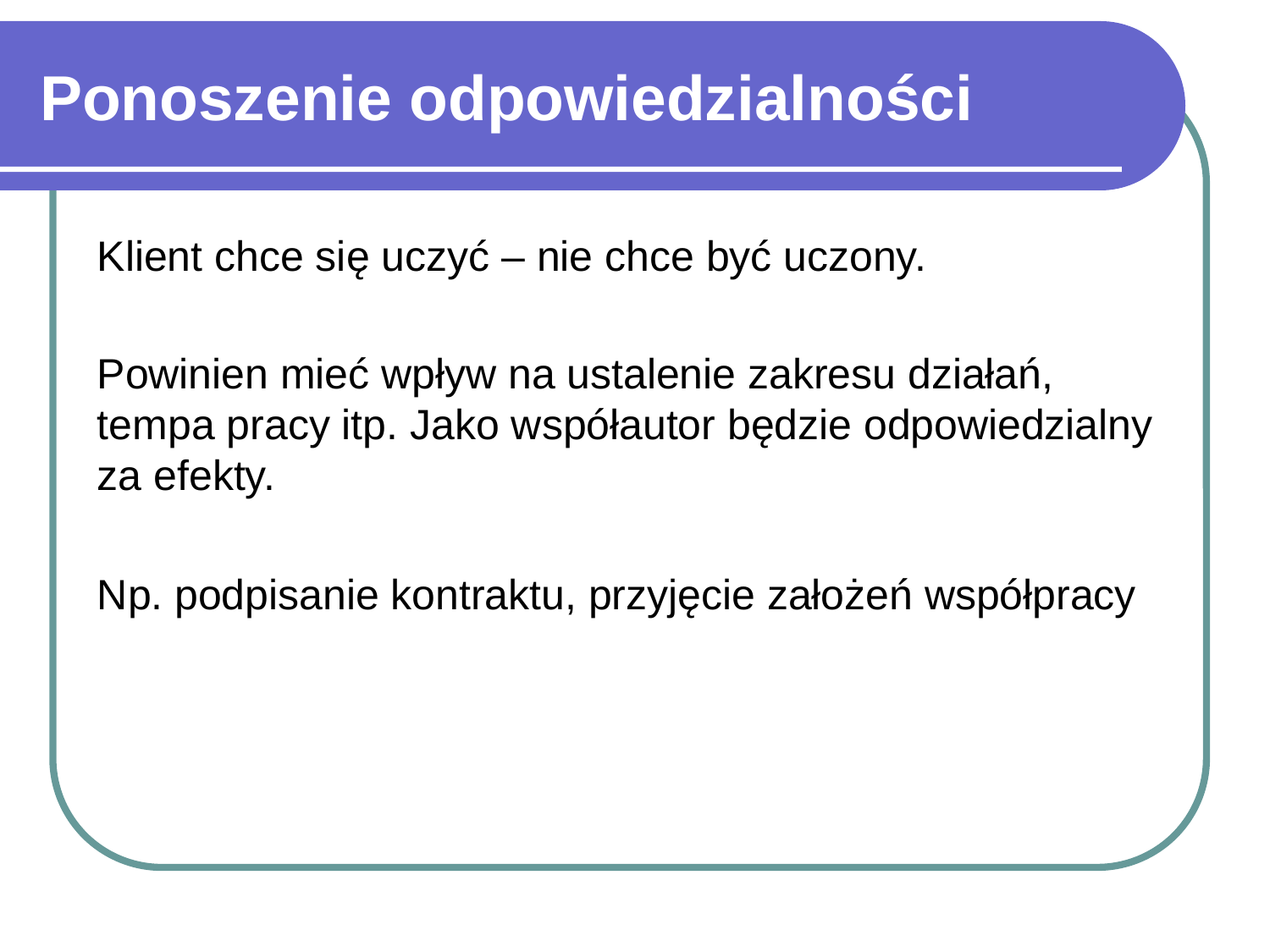

# Ponoszenie odpowiedzialności
Klient chce się uczyć – nie chce być uczony.

Powinien mieć wpływ na ustalenie zakresu działań, tempa pracy itp. Jako współautor będzie odpowiedzialny za efekty.

Np. podpisanie kontraktu, przyjęcie założeń współpracy